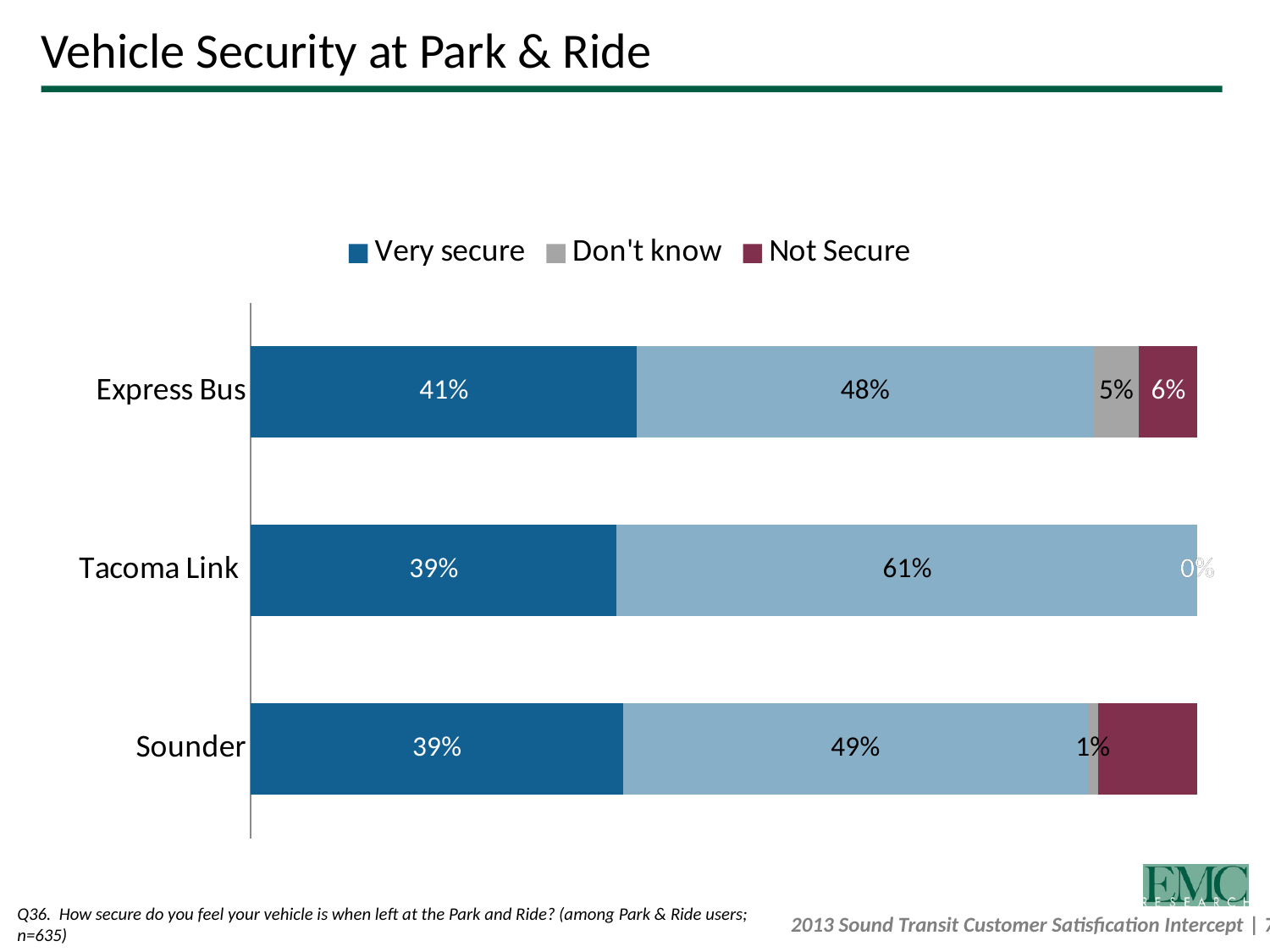

# Vehicle Security at Park & Ride

### Chart

| Category | Very secure | Somewhat secure | Don't know | Not Secure |
|---|---|---|---|---|
| Express Bus | 0.4080834096859979 | 0.4817109758136155 | 0.048447114054173 | 0.061758500446213144 |
| Tacoma Link  | 0.38636363636363635 | 0.6136363636363633 | 0.0 | 0.0 |
| Sounder | 0.3933852118906116 | 0.4904654490373228 | 0.010792761110329818 | 0.1053565779617357 |
Q36.  How secure do you feel your vehicle is when left at the Park and Ride? (among Park & Ride users; n=635)